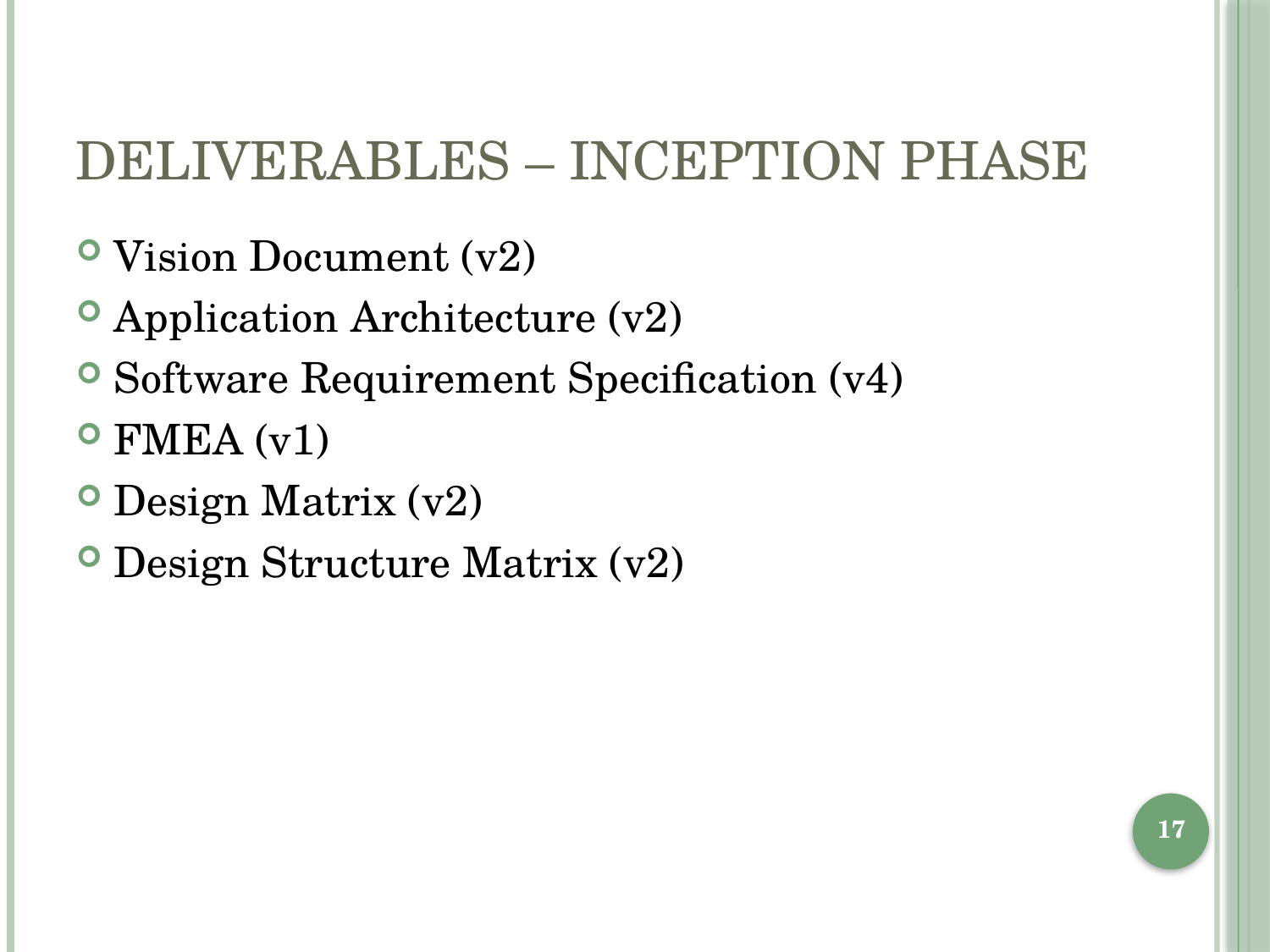

# Deliverables – Inception Phase
Vision Document (v2)
Application Architecture (v2)
Software Requirement Specification (v4)
FMEA (v1)
Design Matrix (v2)
Design Structure Matrix (v2)

17